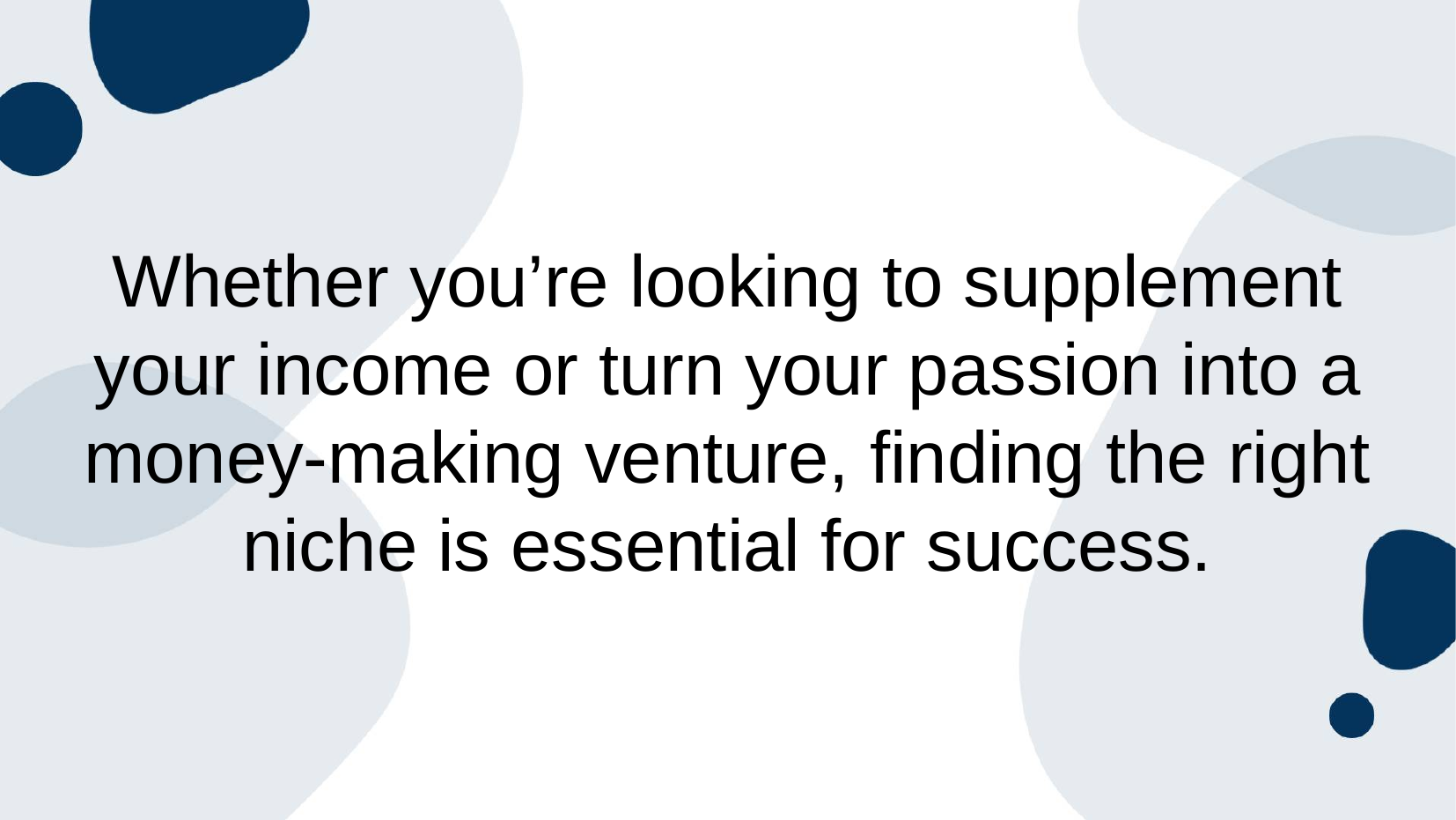

# Whether you’re looking to supplement your income or turn your passion into a money-making venture, finding the right niche is essential for success.